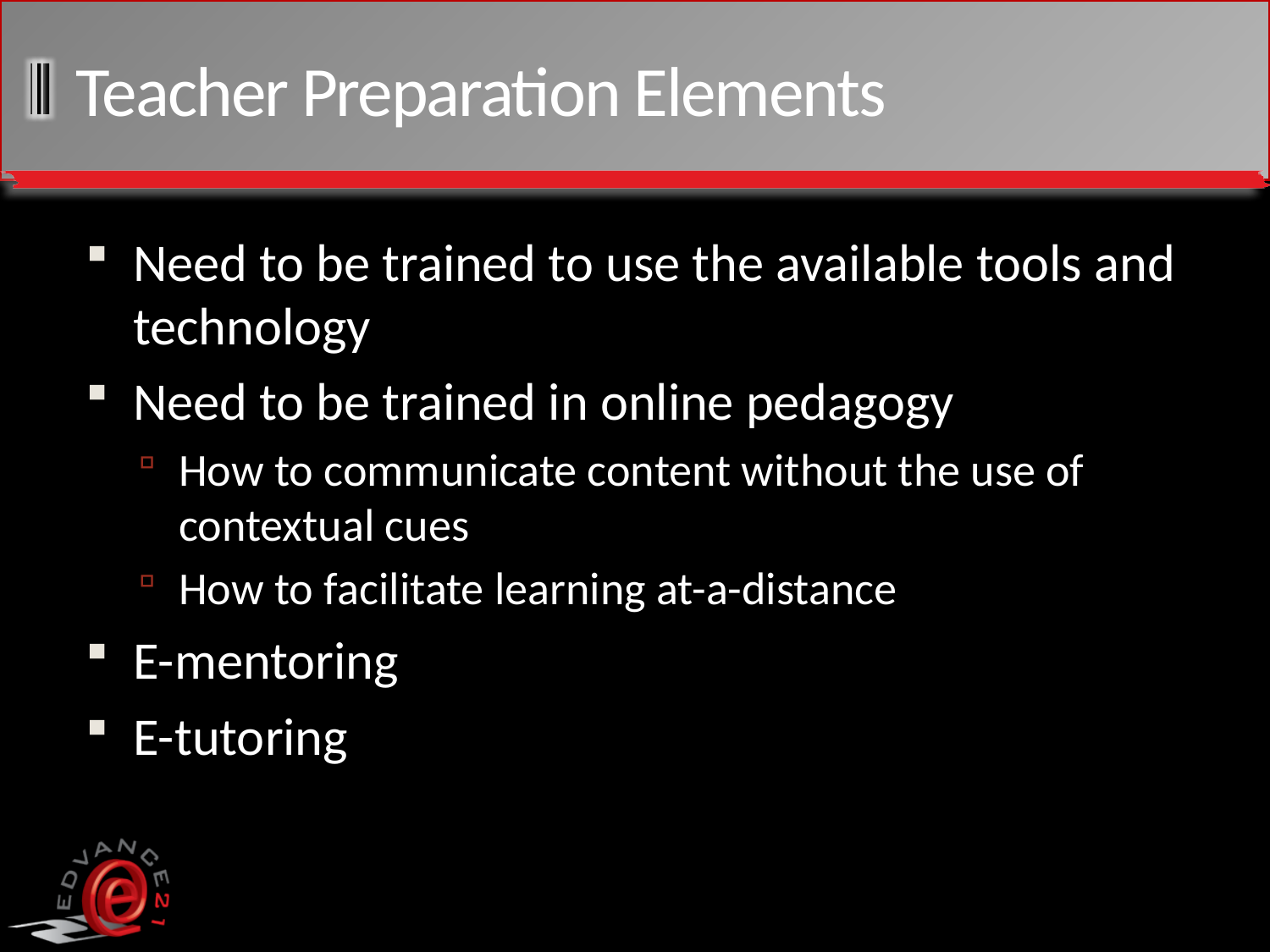

# Teacher Preparation Elements
Need to be trained to use the available tools and technology
Need to be trained in online pedagogy
How to communicate content without the use of contextual cues
How to facilitate learning at-a-distance
E-mentoring
E-tutoring